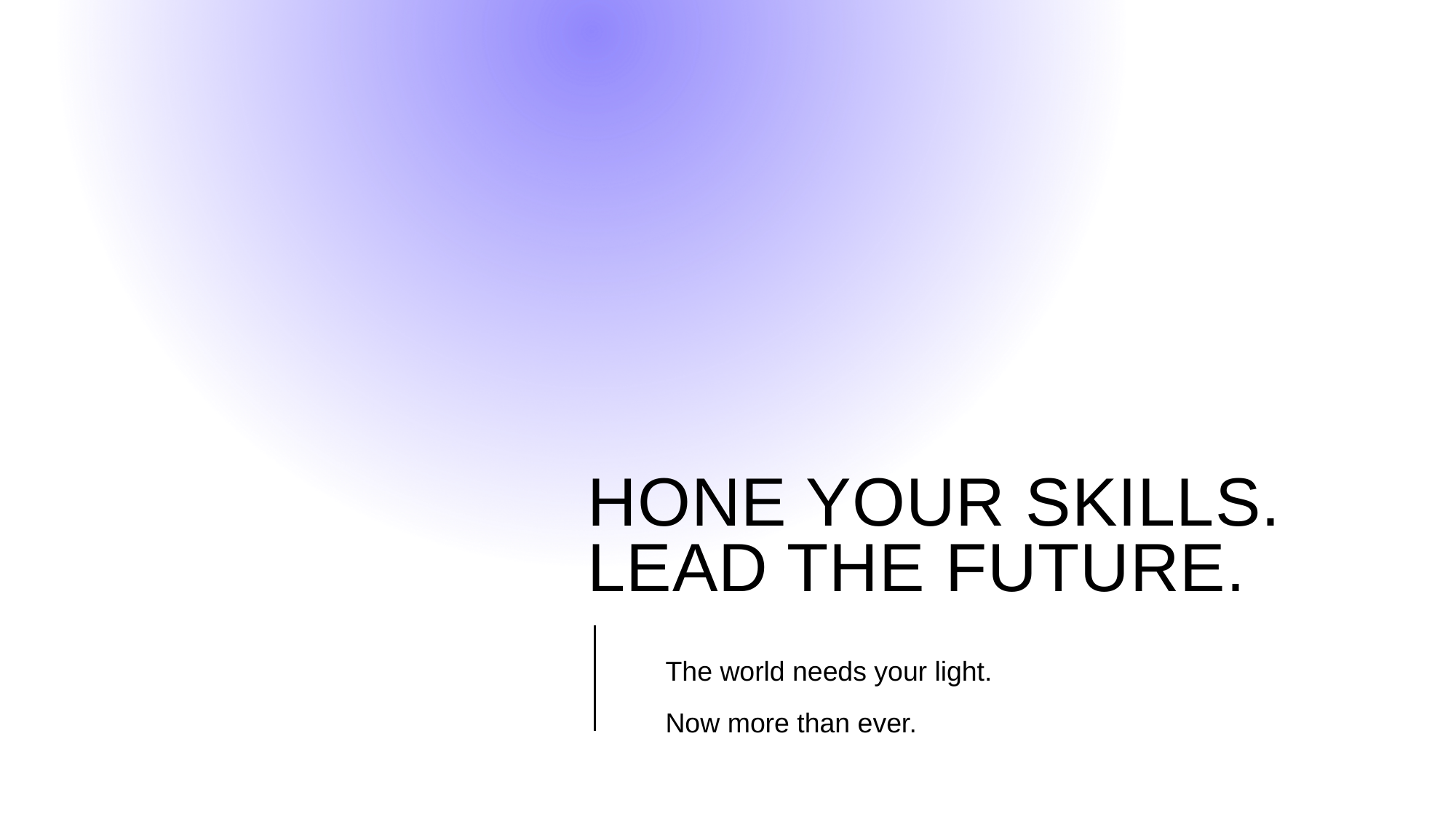

# Hone Your Skills. Lead the future.
The world needs your light.
Now more than ever.